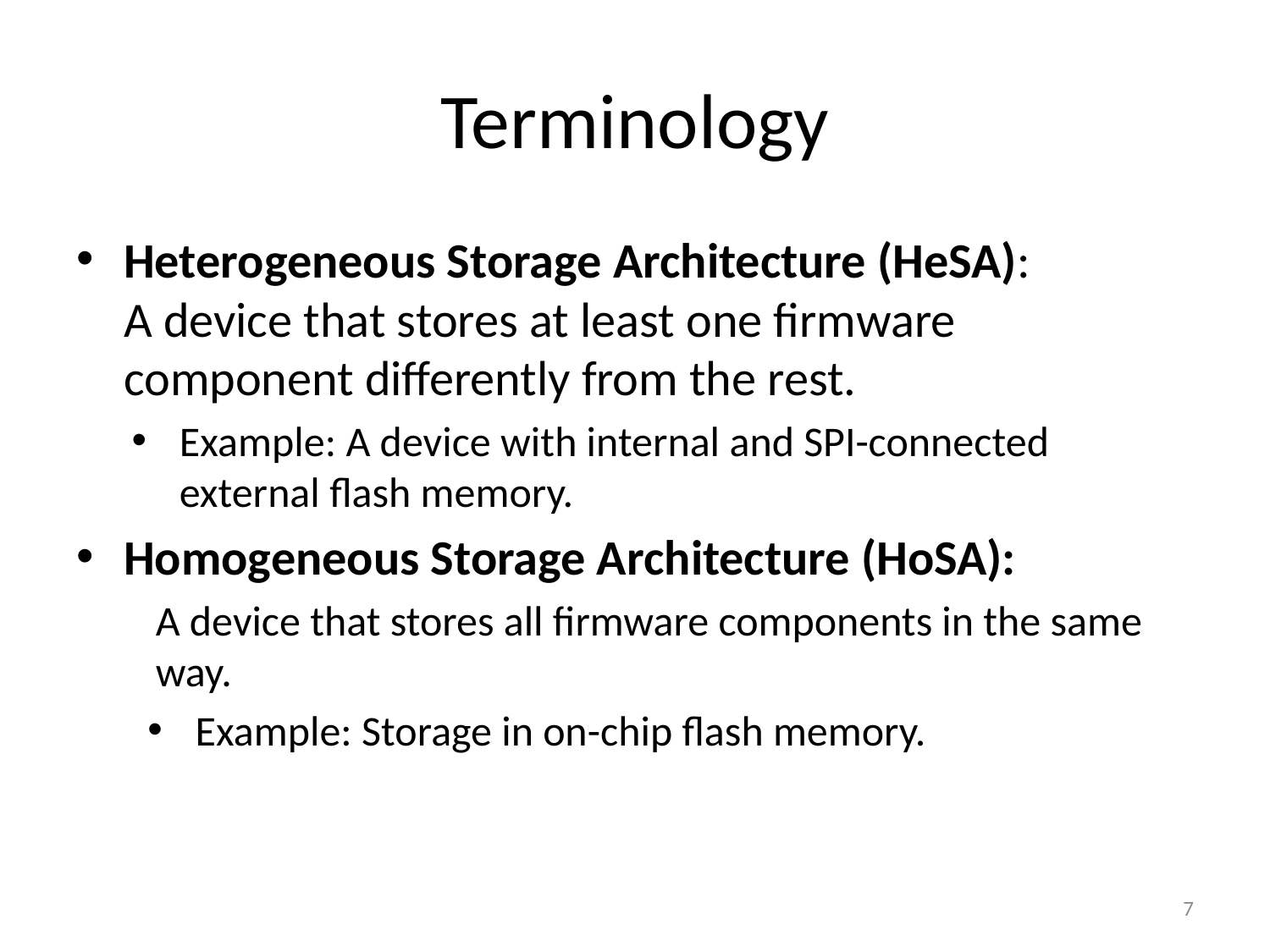

# Terminology
Heterogeneous Storage Architecture (HeSA):
A device that stores at least one firmware component differently from the rest.
Example: A device with internal and SPI-connected external flash memory.
Homogeneous Storage Architecture (HoSA):
A device that stores all firmware components in the same way.
Example: Storage in on-chip flash memory.
7